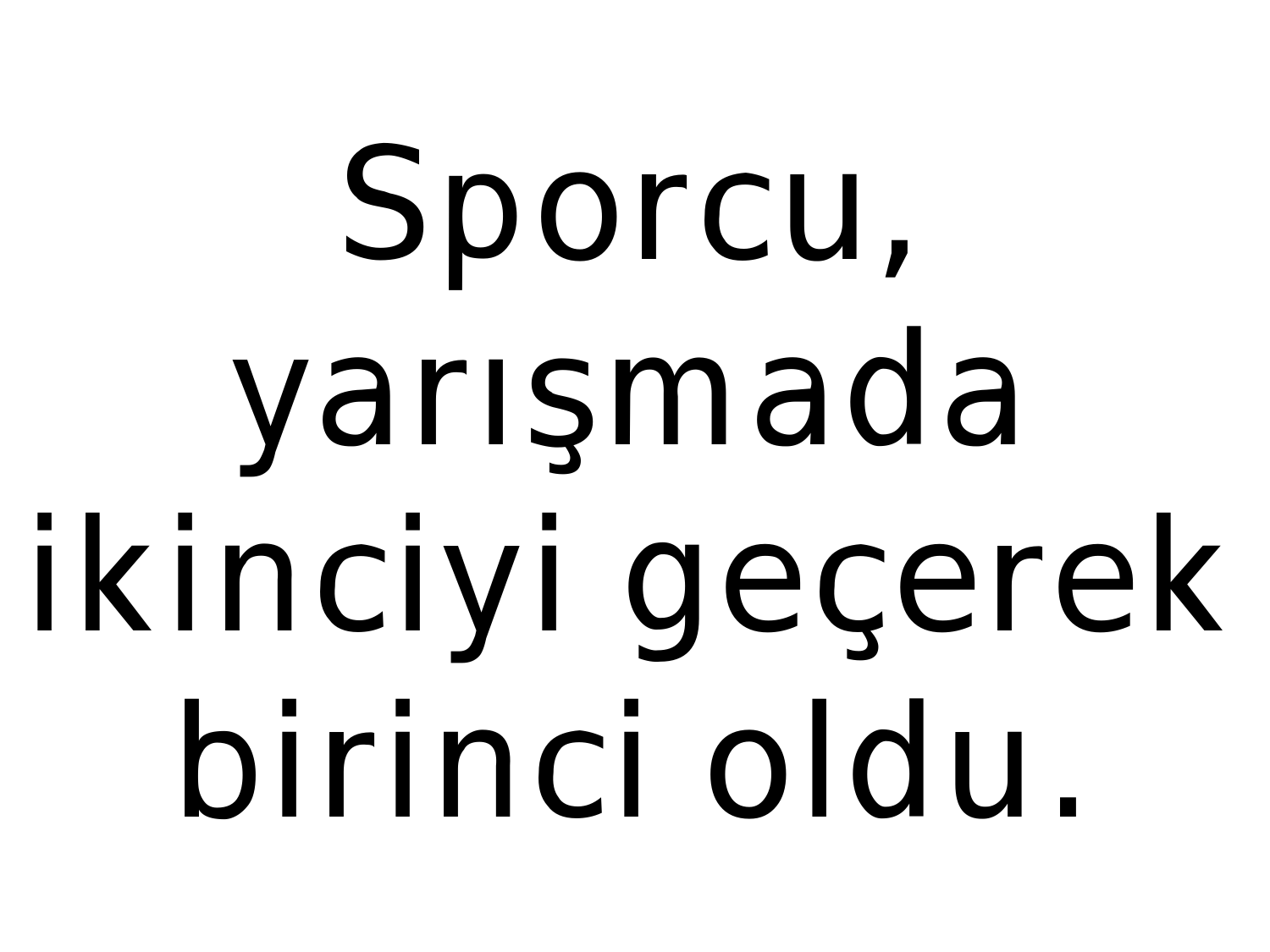

# Sporcu, yarışmada ikinciyi geçerek birinci oldu.